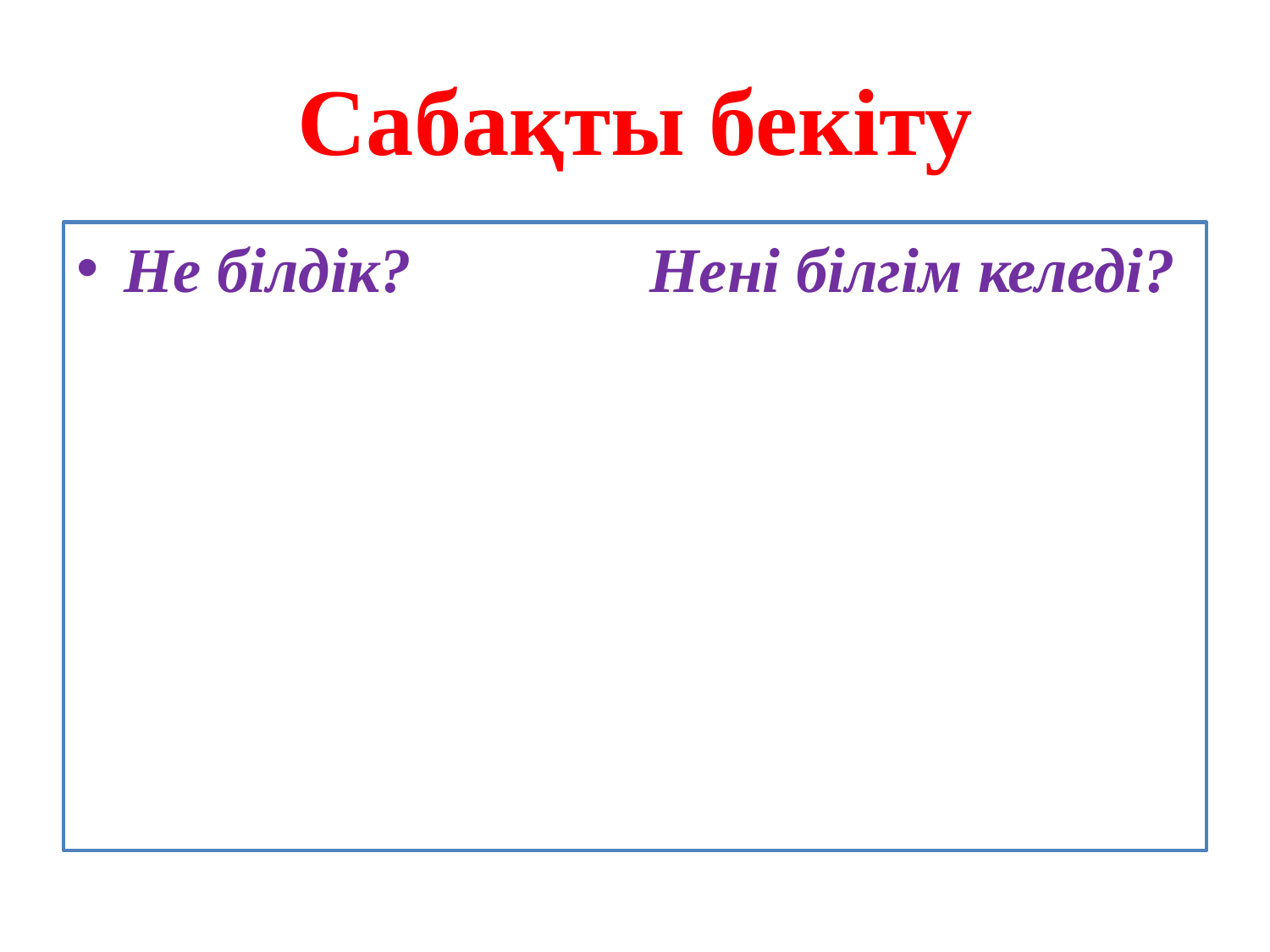

# Сабақты бекіту
Не білдік?               Нені білгім келеді?